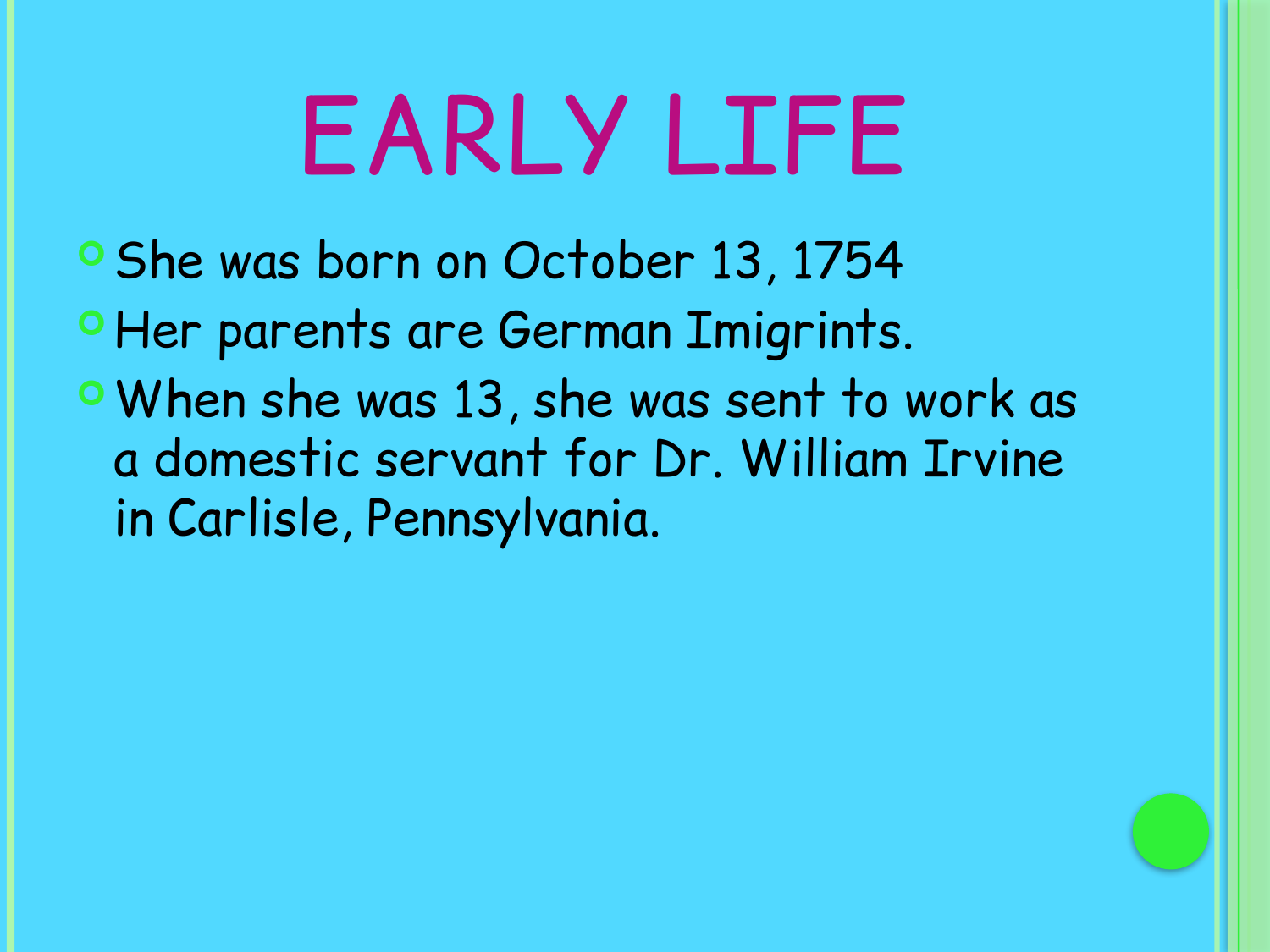

# Early Life
She was born on October 13, 1754
Her parents are German Imigrints.
When she was 13, she was sent to work as a domestic servant for Dr. William Irvine in Carlisle, Pennsylvania.